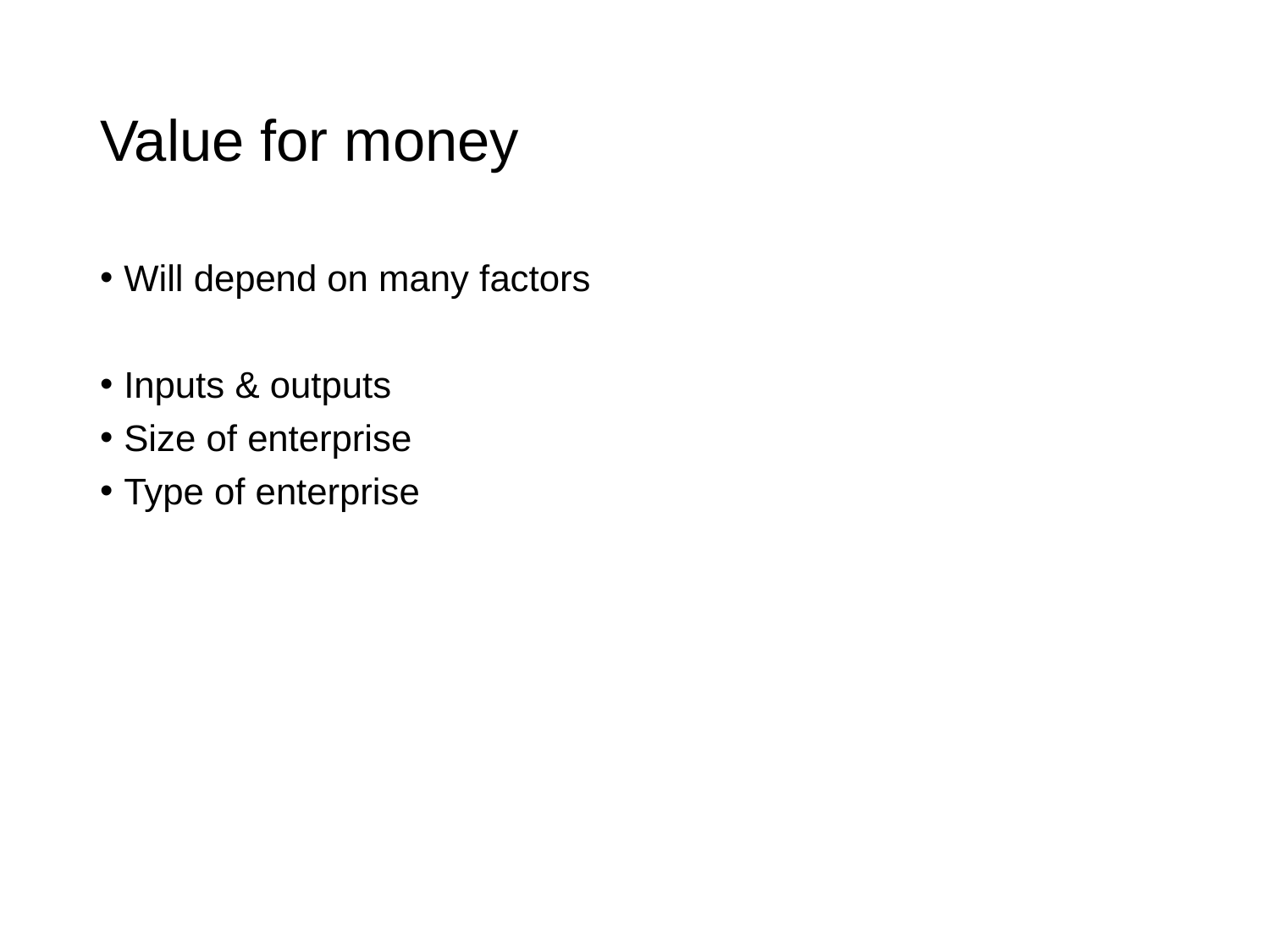

# Value for money
Will depend on many factors

Inputs & outputs
Size of enterprise
Type of enterprise